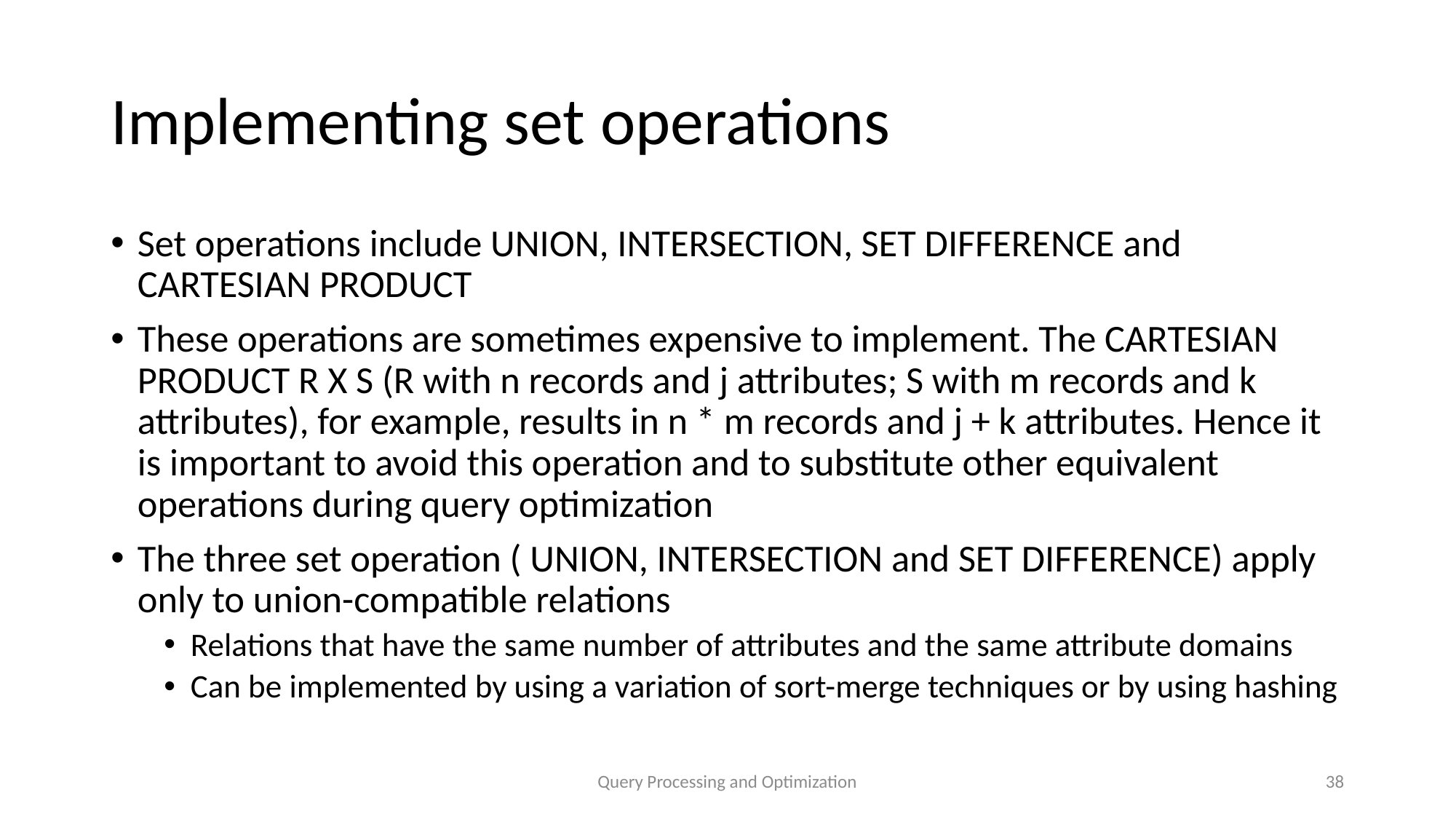

# Implementing set operations
Set operations include UNION, INTERSECTION, SET DIFFERENCE and CARTESIAN PRODUCT
These operations are sometimes expensive to implement. The CARTESIAN PRODUCT R X S (R with n records and j attributes; S with m records and k attributes), for example, results in n * m records and j + k attributes. Hence it is important to avoid this operation and to substitute other equivalent operations during query optimization
The three set operation ( UNION, INTERSECTION and SET DIFFERENCE) apply only to union-compatible relations
Relations that have the same number of attributes and the same attribute domains
Can be implemented by using a variation of sort-merge techniques or by using hashing

Query Processing and Optimization
38